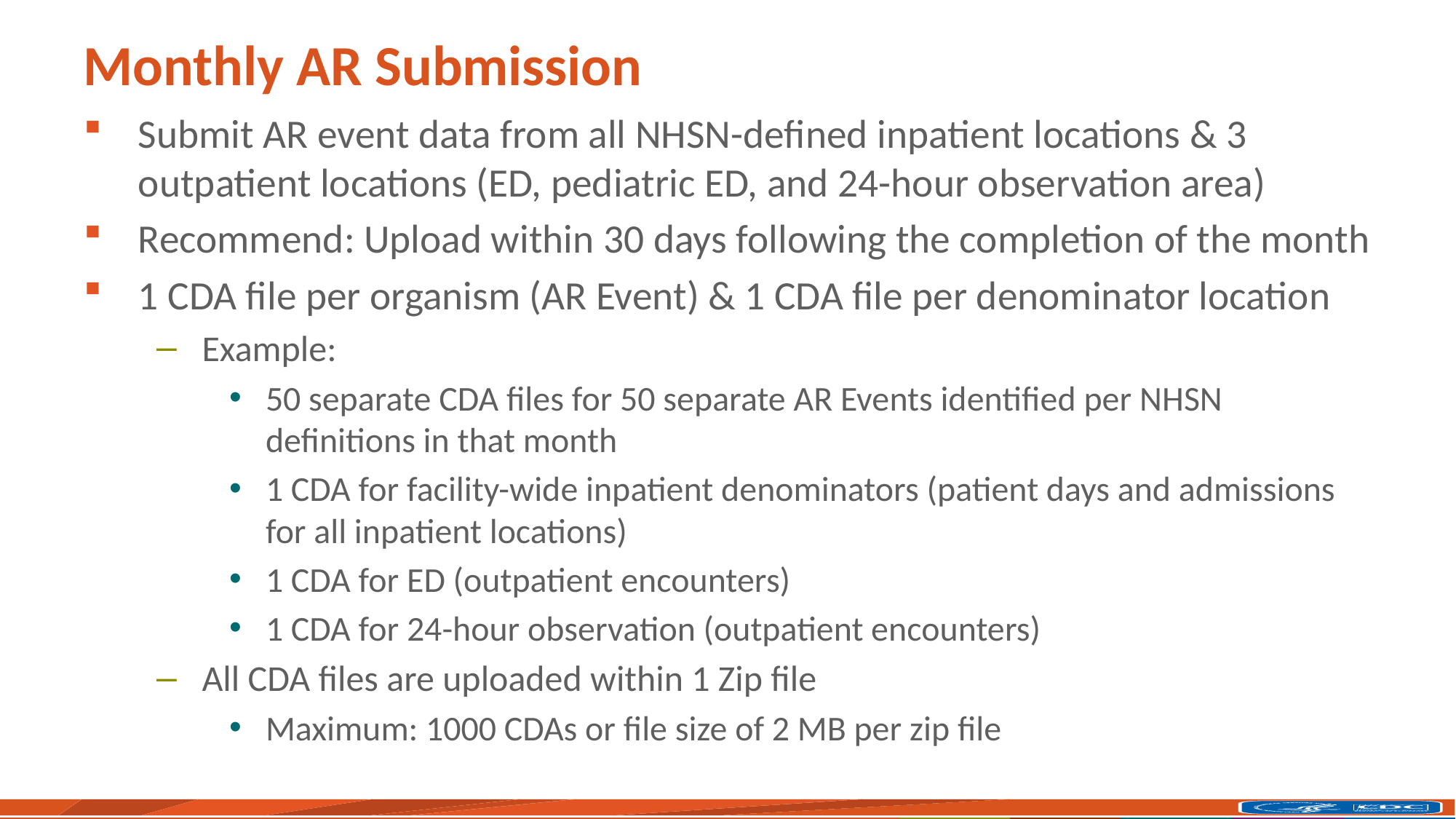

# Monthly AR Submission
Submit AR event data from all NHSN-defined inpatient locations & 3 outpatient locations (ED, pediatric ED, and 24-hour observation area)
Recommend: Upload within 30 days following the completion of the month
1 CDA file per organism (AR Event) & 1 CDA file per denominator location
Example:
50 separate CDA files for 50 separate AR Events identified per NHSN definitions in that month
1 CDA for facility-wide inpatient denominators (patient days and admissions for all inpatient locations)
1 CDA for ED (outpatient encounters)
1 CDA for 24-hour observation (outpatient encounters)
All CDA files are uploaded within 1 Zip file
Maximum: 1000 CDAs or file size of 2 MB per zip file